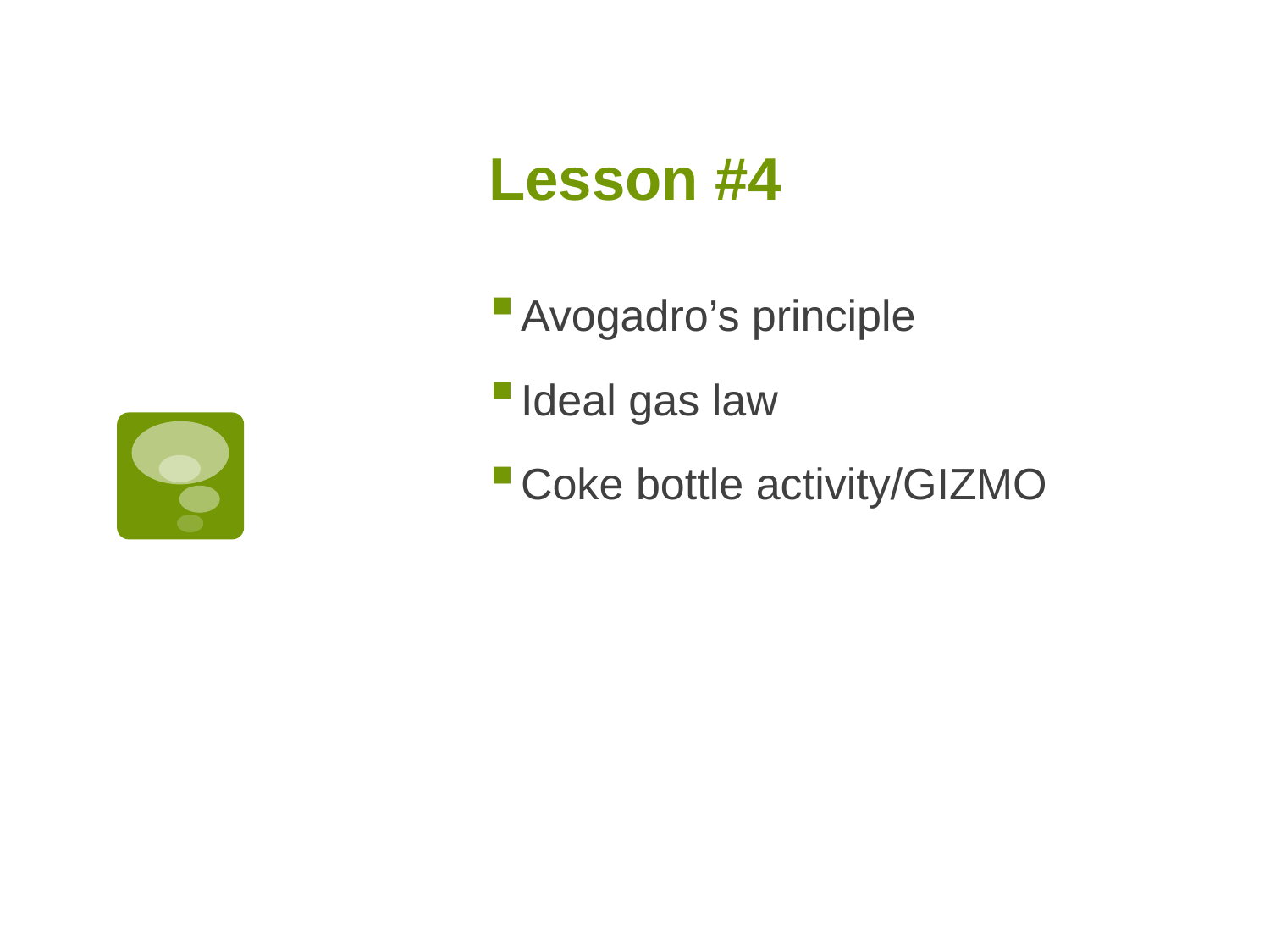

# Lesson #4
Avogadro’s principle
Ideal gas law
Coke bottle activity/GIZMO